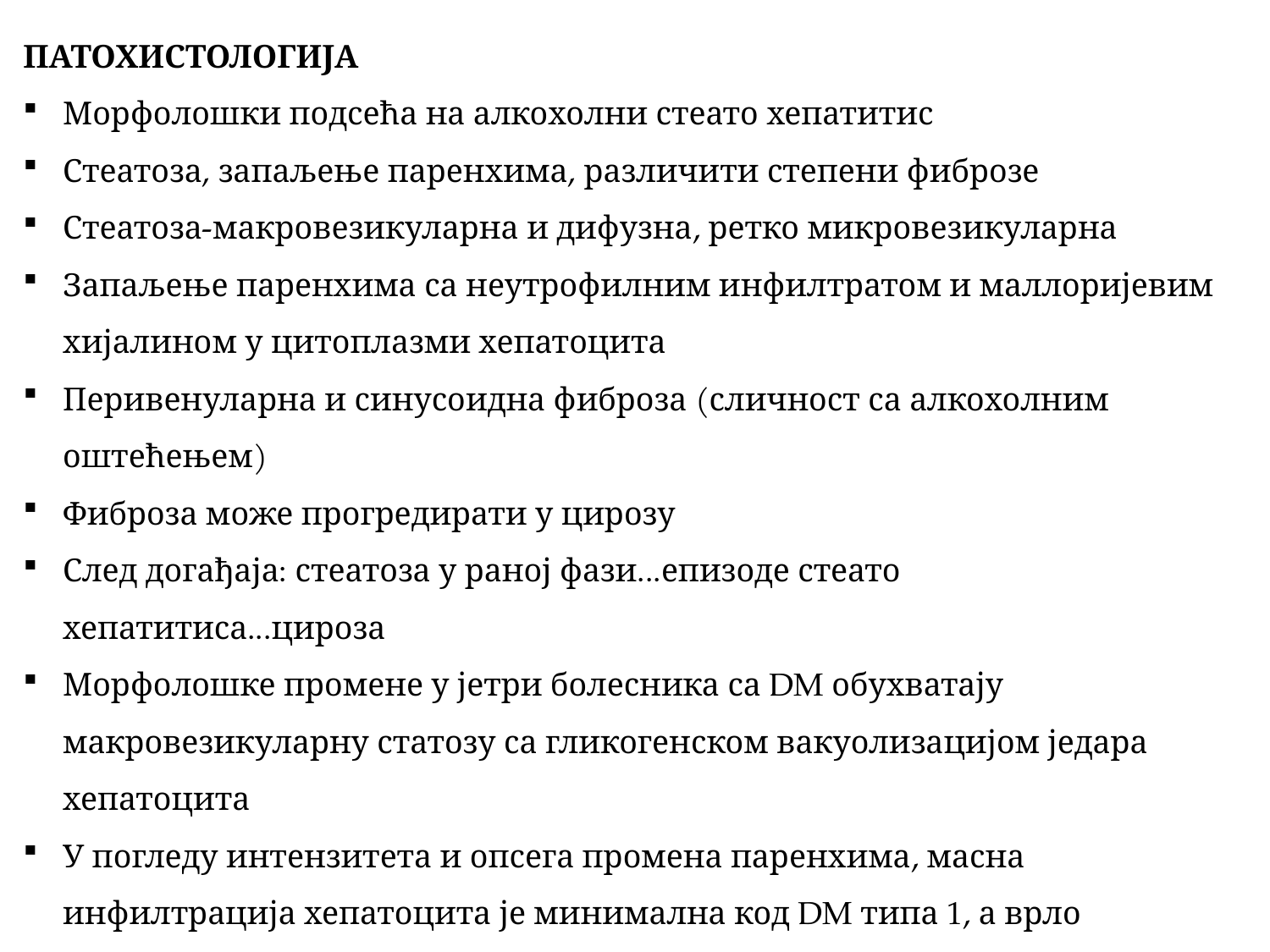

ПАТОХИСТОЛОГИЈА
Морфолошки подсећа на алкохолни стеато хепатитис
Стеатоза, запаљење паренхима, различити степени фиброзе
Стеатоза-макровезикуларна и дифузна, ретко микровезикуларна
Запаљење паренхима са неутрофилним инфилтратом и маллоријевим хијалином у цитоплазми хепатоцита
Перивенуларна и синусоидна фиброза (сличност са алкохолним оштећењем)
Фиброза може прогредирати у цирозу
След догађаја: стеатоза у раној фази...епизоде стеато хепатитиса...цироза
Морфолошке промене у јетри болесника са DM обухватају макровезикуларну статозу са гликогенском вакуолизацијом једара хепатоцита
У погледу интензитета и опсега промена паренхима, масна инфилтрација хепатоцита је минимална код DM типа 1, а врло присутна код DM типа 2, код болесника са типом 2 често се развија и стеатохепатитис
Морбидна дебљина-знатна макровезикуларна стеатоза јетре